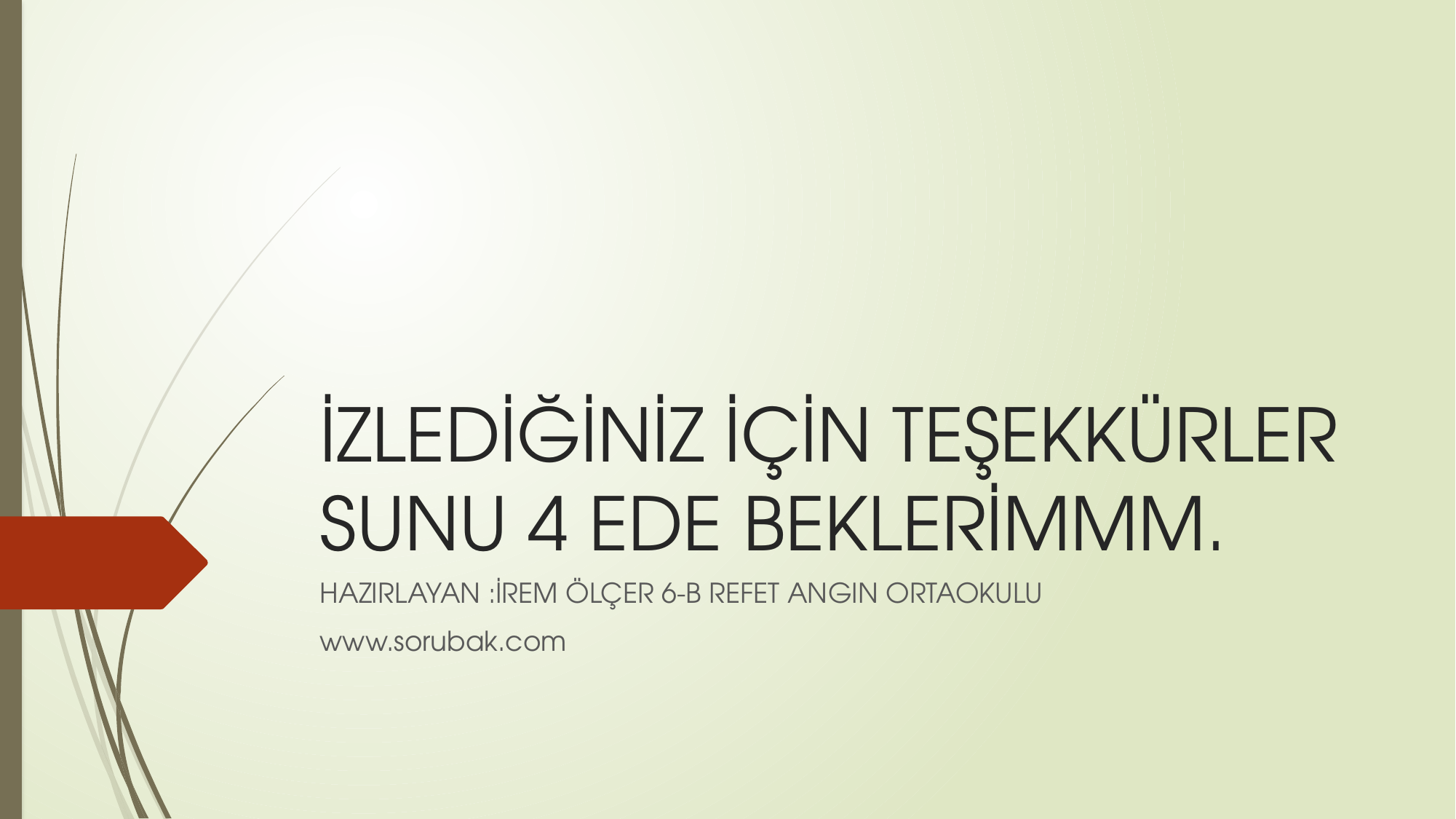

# İZLEDİĞİNİZ İÇİN TEŞEKKÜRLER SUNU 4 EDE BEKLERİMMM.
HAZIRLAYAN :İREM ÖLÇER 6-B REFET ANGIN ORTAOKULU
www.sorubak.com